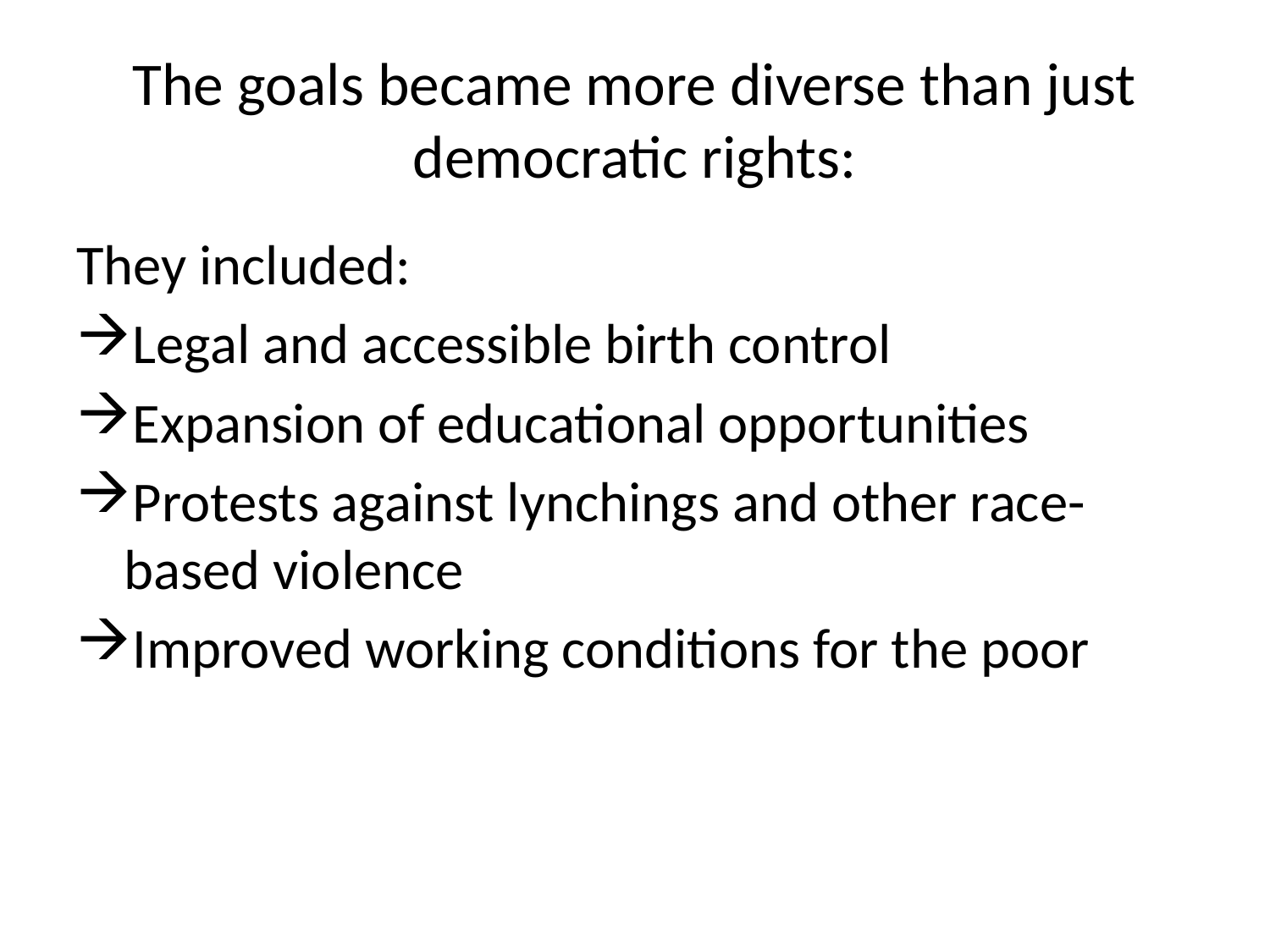

# The goals became more diverse than just democratic rights:
They included:
Legal and accessible birth control
Expansion of educational opportunities
Protests against lynchings and other race-based violence
Improved working conditions for the poor